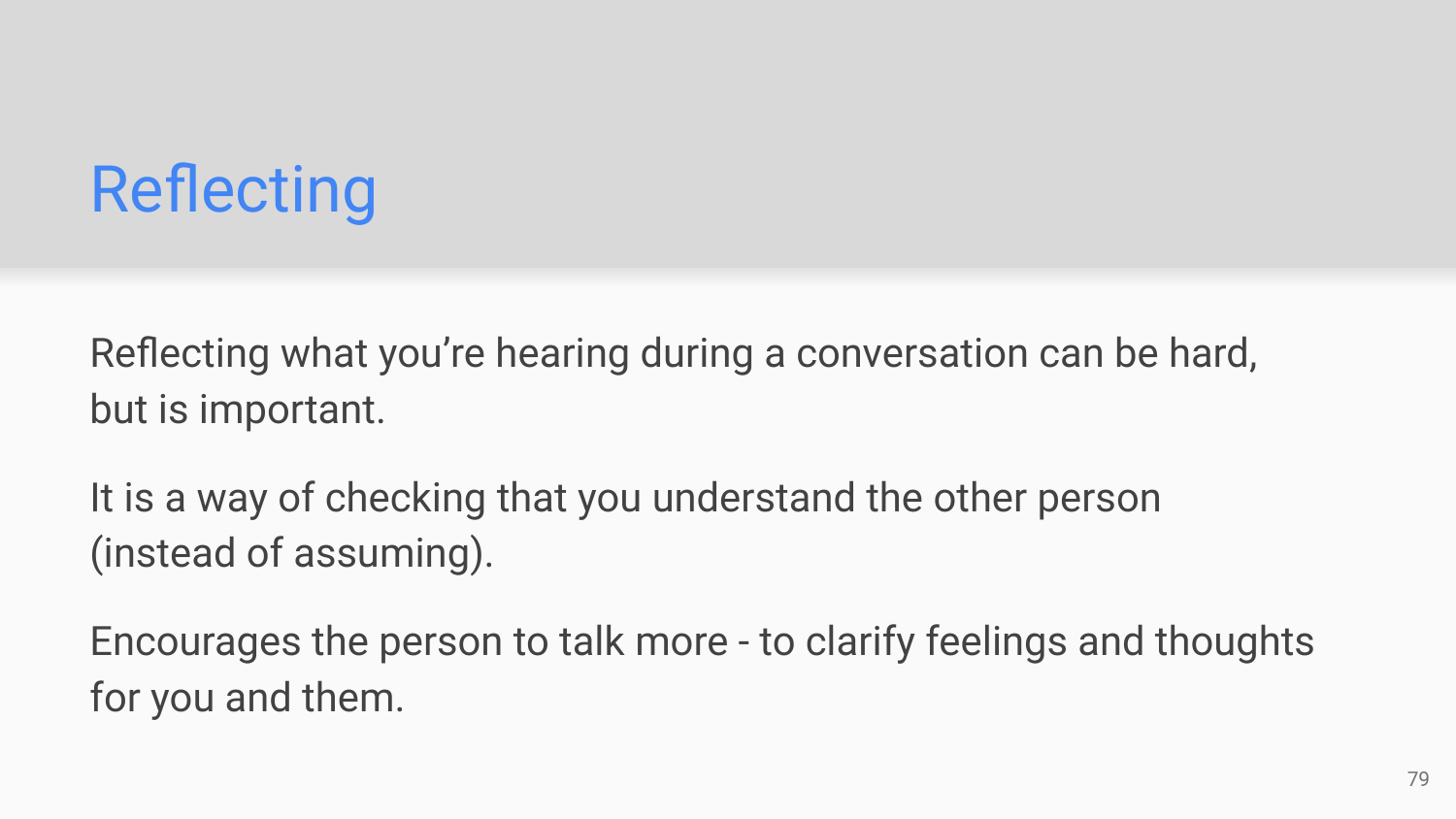

# Reflecting
Reflecting what you’re hearing during a conversation can be hard,
but is important.
It is a way of checking that you understand the other person
(instead of assuming).
Encourages the person to talk more - to clarify feelings and thoughts for you and them.

79